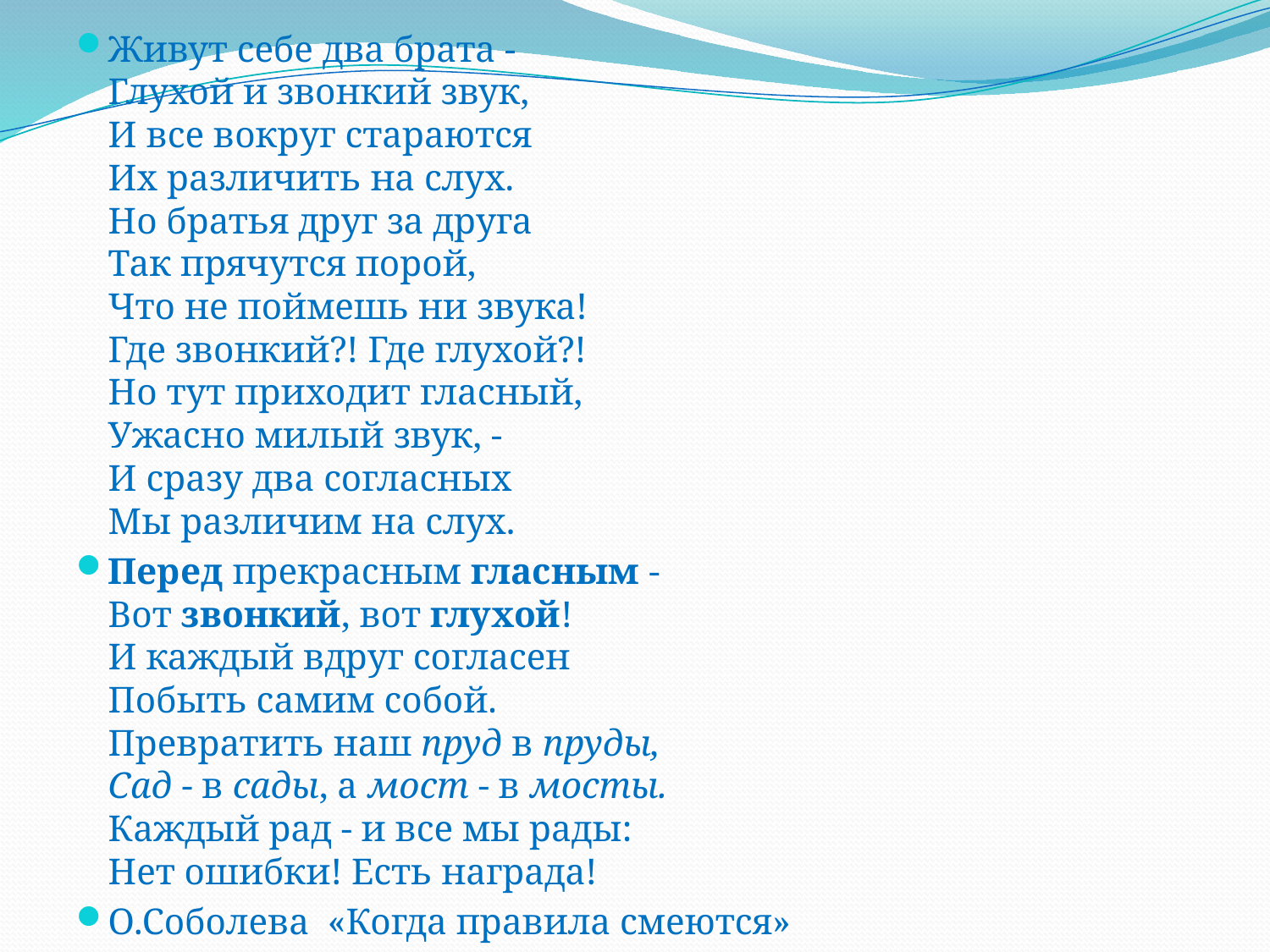

Живут себе два брата -
Глухой и звонкий звук,
И все вокруг стараются
Их различить на слух.
Но братья друг за друга
Так прячутся порой,
Что не поймешь ни звука!
Где звонкий?! Где глухой?!
Но тут приходит гласный,
Ужасно милый звук, -
И сразу два согласных
Мы различим на слух.
Перед прекрасным гласным -
Вот звонкий, вот глухой!
И каждый вдруг согласен
Побыть самим собой.
Превратить наш пруд в пруды,
Сад - в сады, а мост - в мосты.
Каждый рад - и все мы рады:
Нет ошибки! Есть награда!
О.Соболева  «Когда правила смеются»